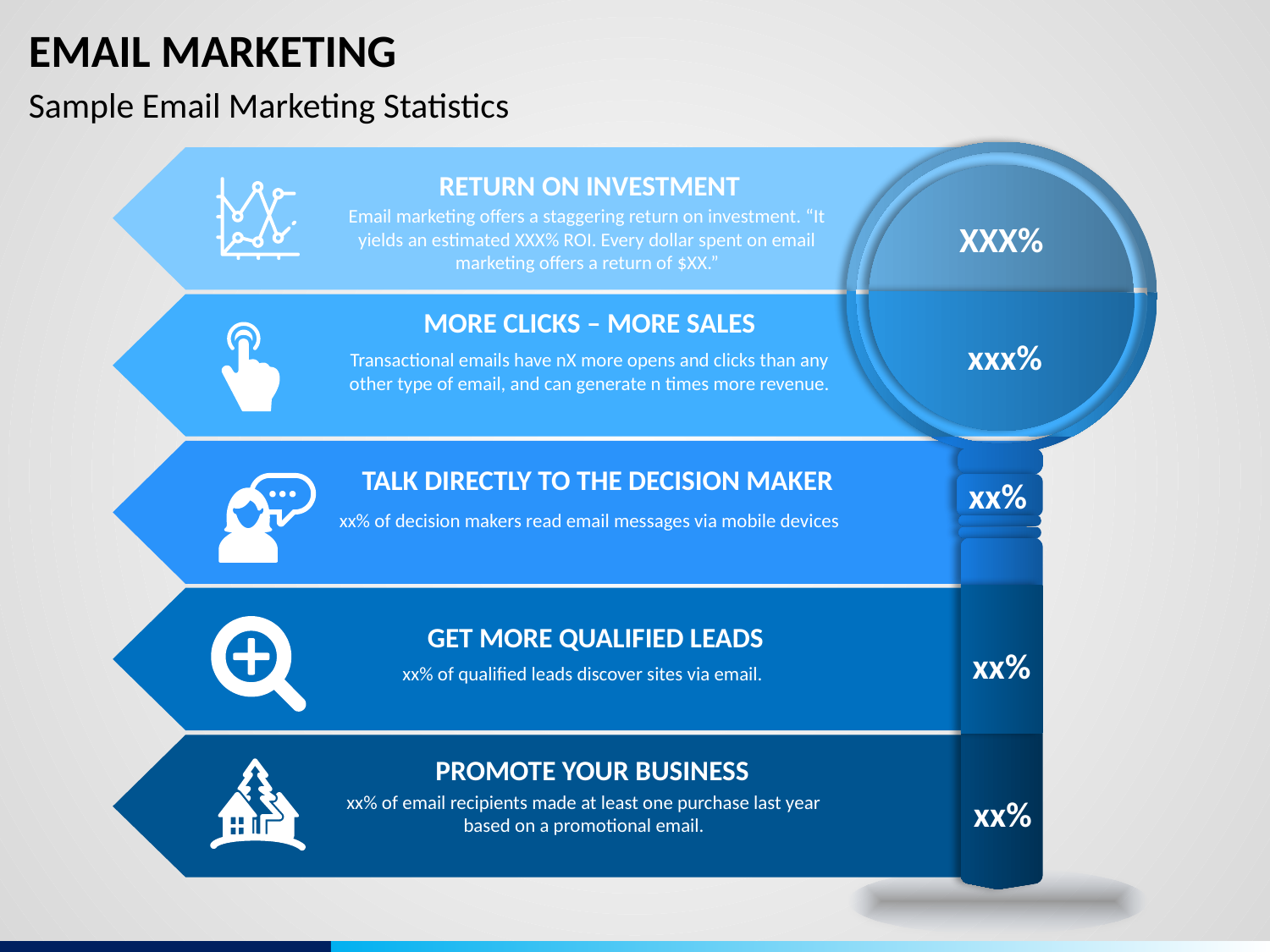

# EMAIL MARKETING
Sample Email Marketing Statistics

RETURN ON INVESTMENT

Email marketing offers a staggering return on investment. “It yields an estimated XXX% ROI. Every dollar spent on email marketing offers a return of $XX.”
XXX%
MORE CLICKS – MORE SALES

xxx%
Transactional emails have nX more opens and clicks than any other type of email, and can generate n times more revenue.
TALK DIRECTLY TO THE DECISION MAKER
xx%

xx% of decision makers read email messages via mobile devices

GET MORE QUALIFIED LEADS
xx%
xx% of qualified leads discover sites via email.
PROMOTE YOUR BUSINESS

xx% of email recipients made at least one purchase last year based on a promotional email.
xx%